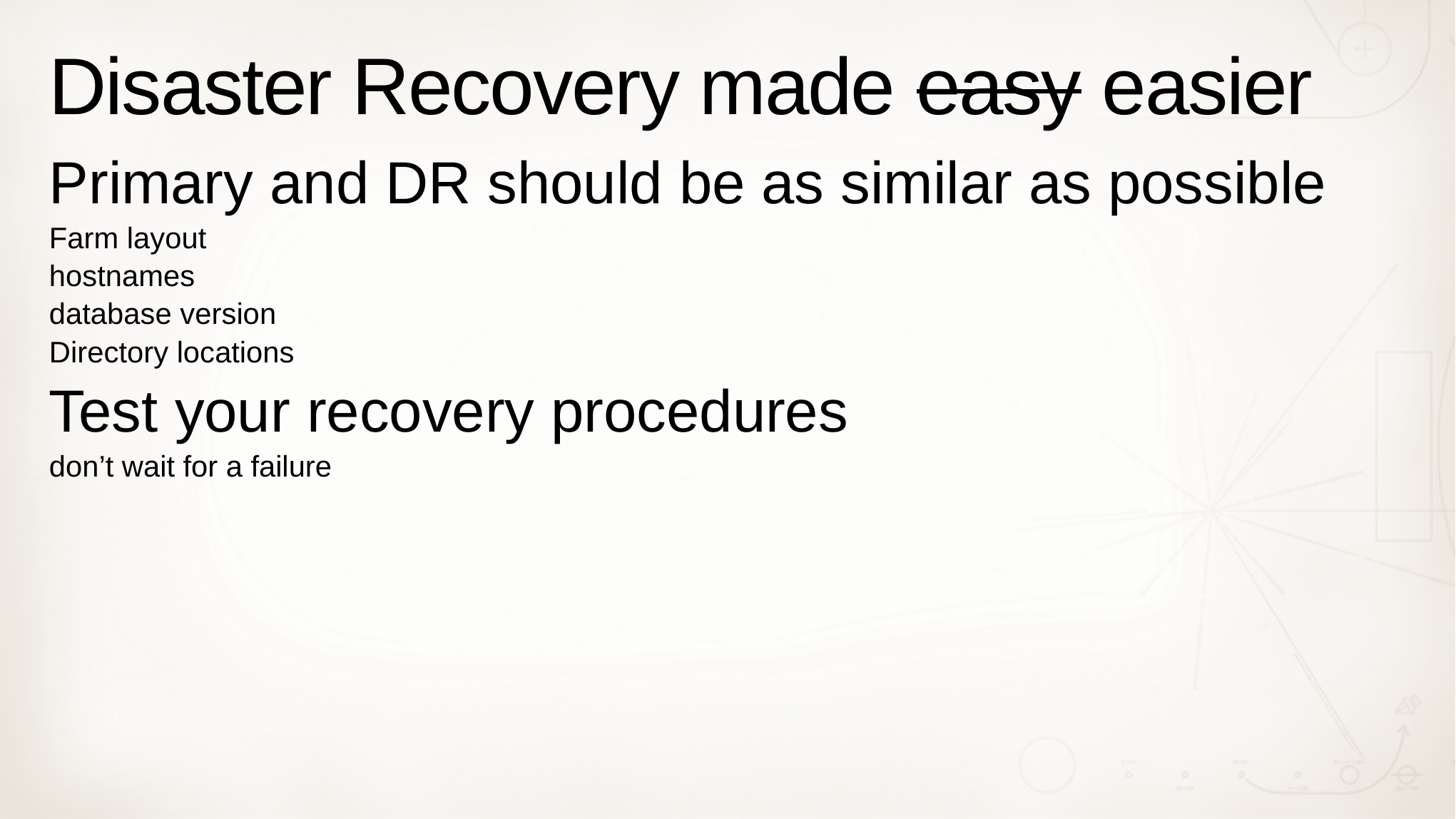

# Disaster Recovery made easy easier
Primary and DR should be as similar as possible
Farm layout
hostnames
database version
Directory locations
Test your recovery procedures
don’t wait for a failure